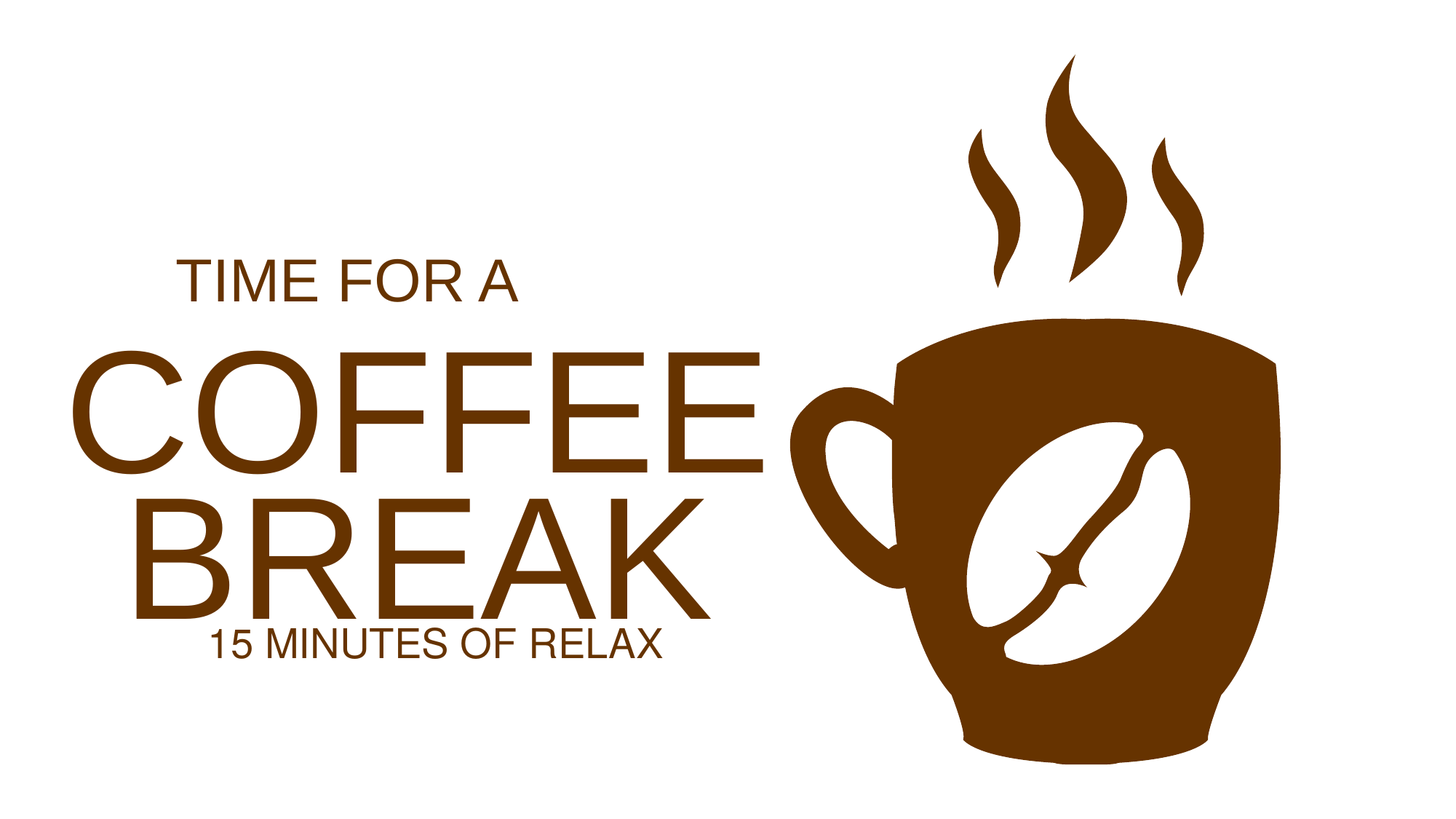

TIME FOR A
COFFEE
BREAK
15 MINUTES OF RELAX